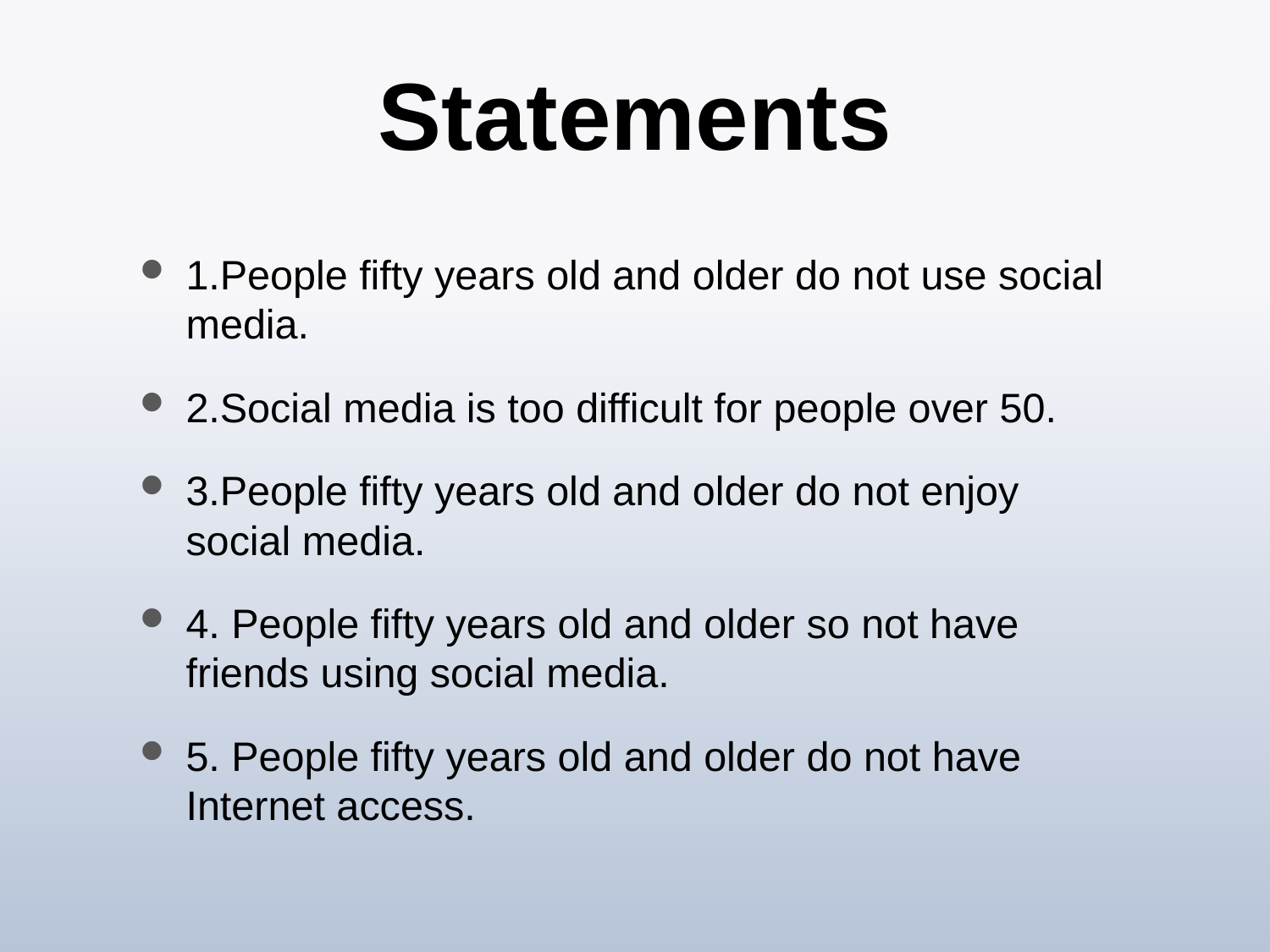

# Statements
1.People fifty years old and older do not use social media.
2.Social media is too difficult for people over 50.
3.People fifty years old and older do not enjoy social media.
4. People fifty years old and older so not have friends using social media.
5. People fifty years old and older do not have Internet access.